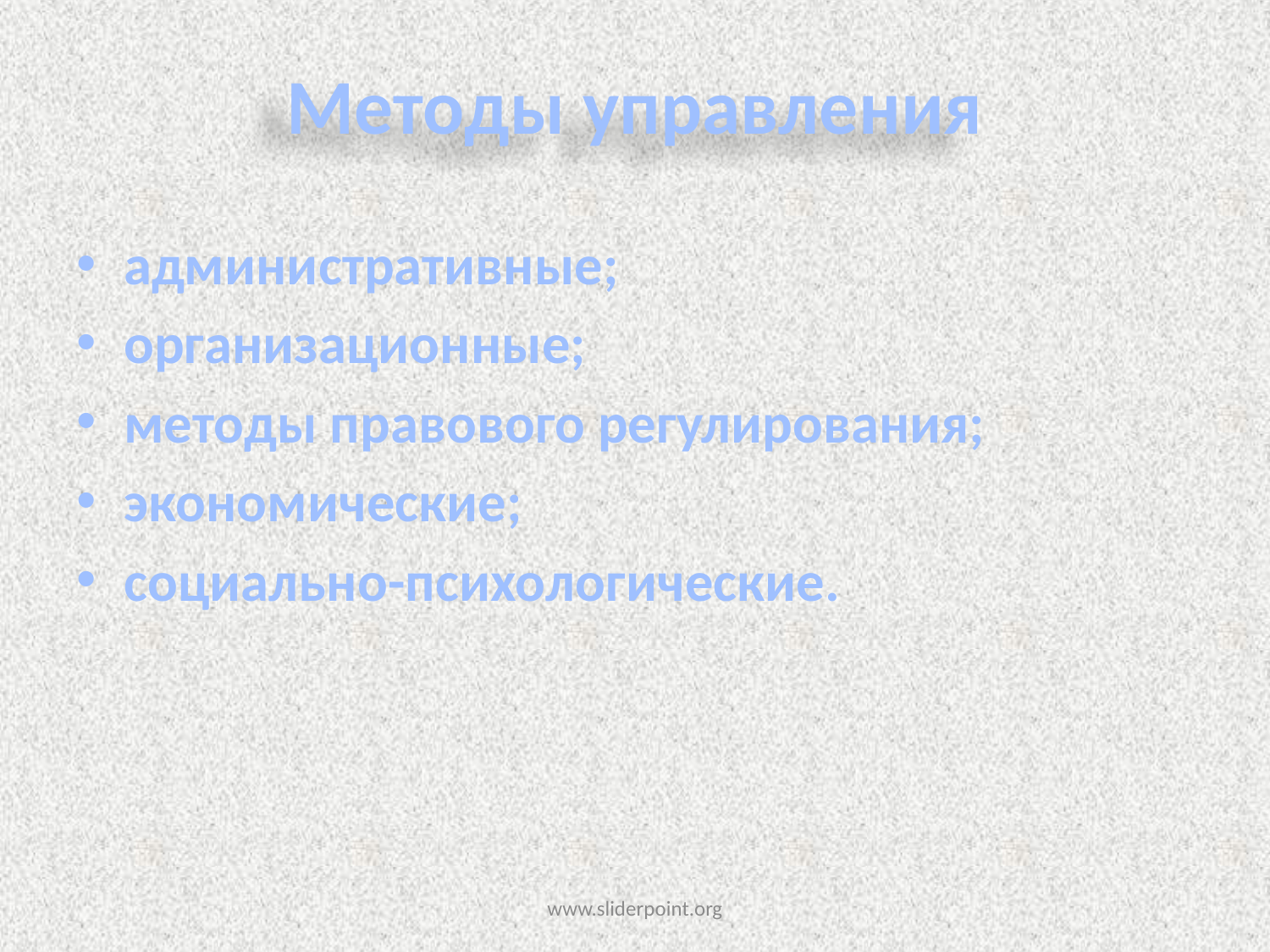

# Методы управления
административные;
организационные;
методы правового регулирования;
экономические;
социально-психологические.

www.sliderpoint.org